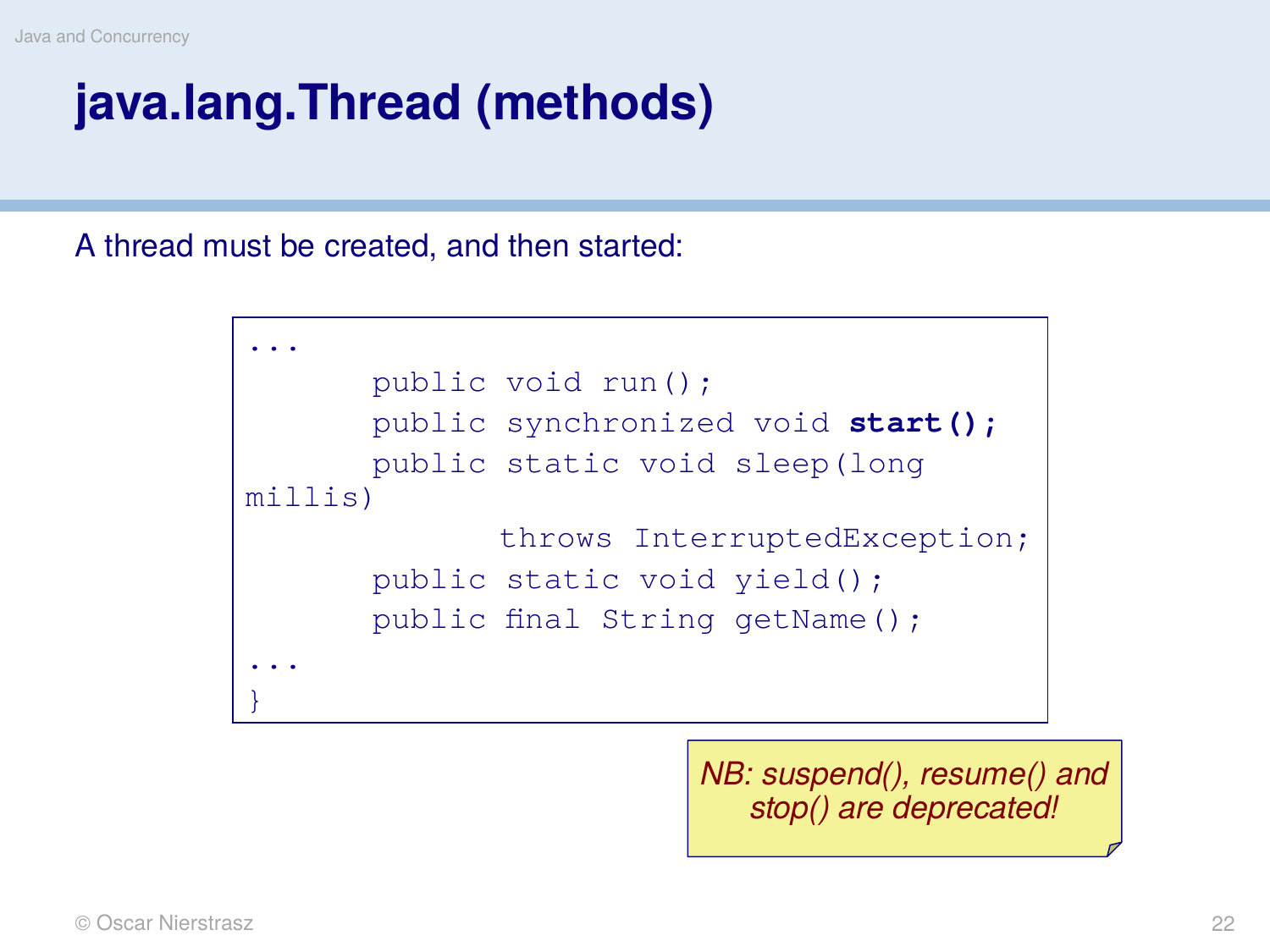

Java and Concurrency
# java.lang.Thread (methods)
A thread must be created, and then started:
...
	public void run();
	public synchronized void start();
	public static void sleep(long millis)
		throws InterruptedException;
	public static void yield();
	public final String getName();
...
}
NB: suspend(), resume() and stop() are deprecated!
© Oscar Nierstrasz
22